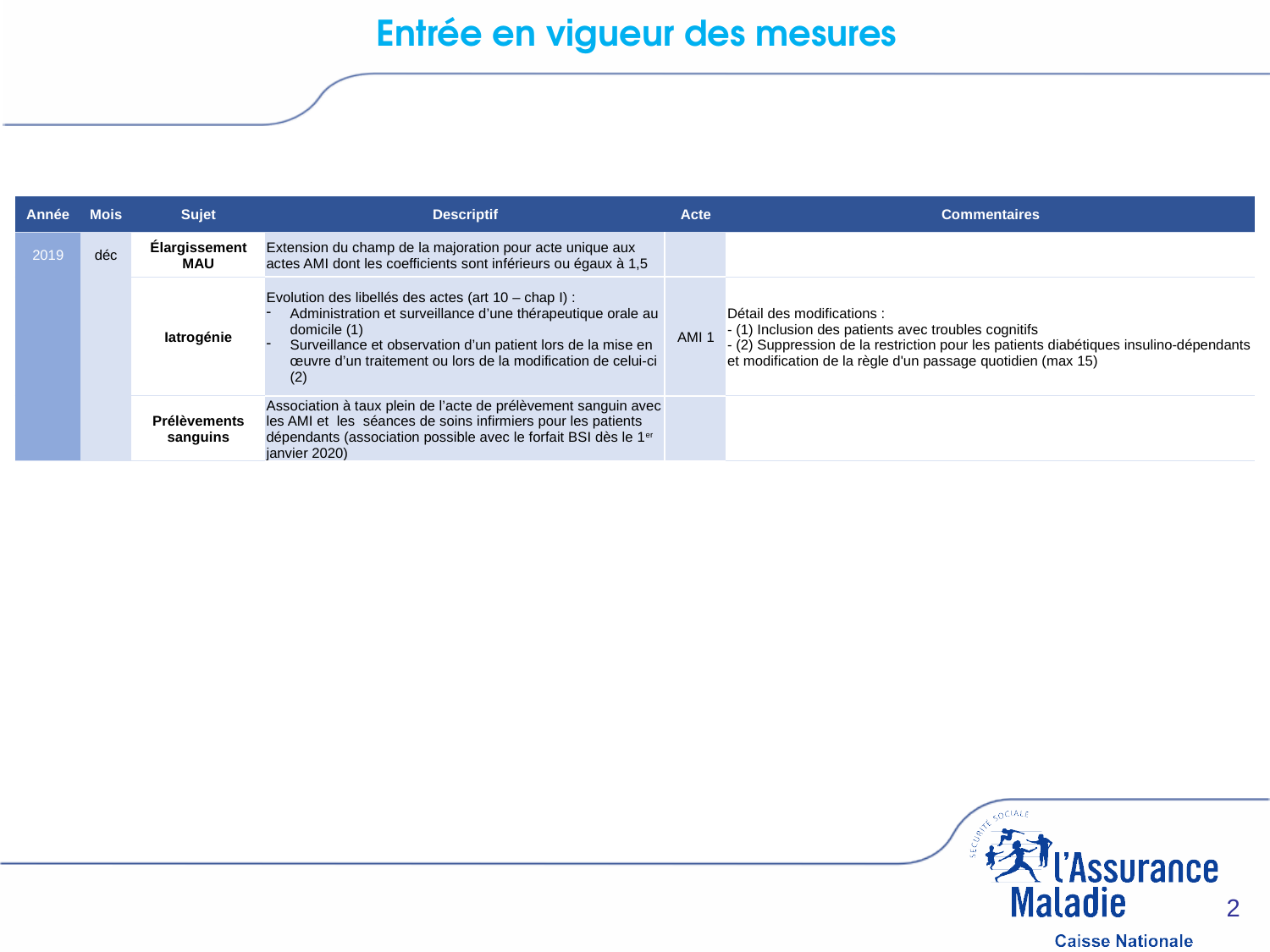

# Entrée en vigueur des mesures
| Année | Mois | Sujet | Descriptif | Acte | Commentaires |
| --- | --- | --- | --- | --- | --- |
| 2019 | déc | Élargissement MAU | Extension du champ de la majoration pour acte unique aux actes AMI dont les coefficients sont inférieurs ou égaux à 1,5 |  |  |
|  |  | Iatrogénie | Evolution des libellés des actes (art 10 – chap I) : Administration et surveillance d’une thérapeutique orale au domicile (1) Surveillance et observation d’un patient lors de la mise en œuvre d’un traitement ou lors de la modification de celui-ci (2) | AMI 1 | Détail des modifications : - (1) Inclusion des patients avec troubles cognitifs - (2) Suppression de la restriction pour les patients diabétiques insulino-dépendants et modification de la règle d'un passage quotidien (max 15) |
|  |  | Prélèvements sanguins | Association à taux plein de l’acte de prélèvement sanguin avec les AMI et les séances de soins infirmiers pour les patients dépendants (association possible avec le forfait BSI dès le 1er janvier 2020) |  |  |
2